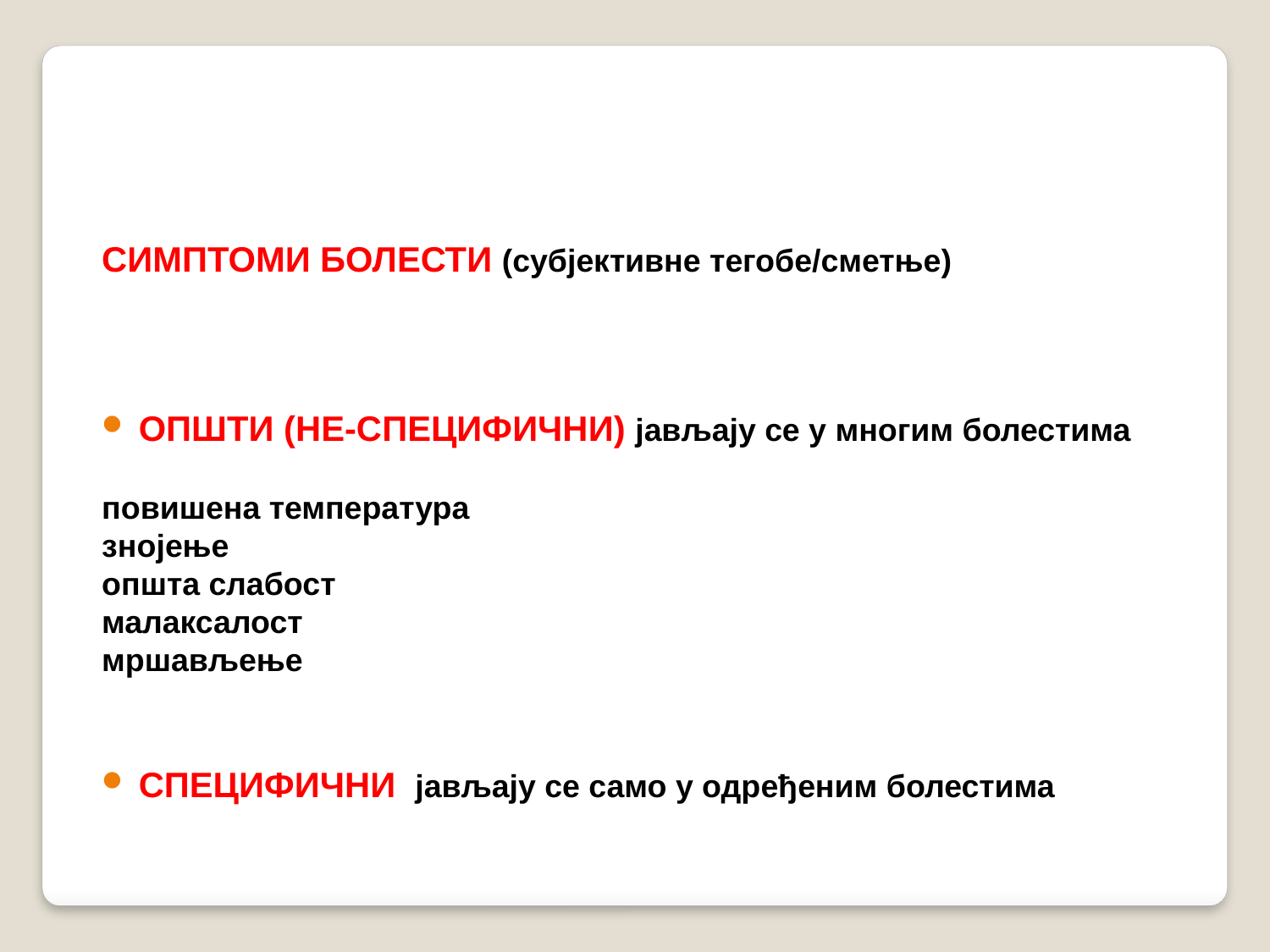

СИМПТОМИ БОЛЕСТИ (субјективне тегобе/сметње)

ОПШТИ (НЕ-СПЕЦИФИЧНИ) јављају се у многим болестима

повишена температура
знојење
oпшта слабост
малаксалост
мршављење

СПЕЦИФИЧНИ  јављају се само у одређеним болестима